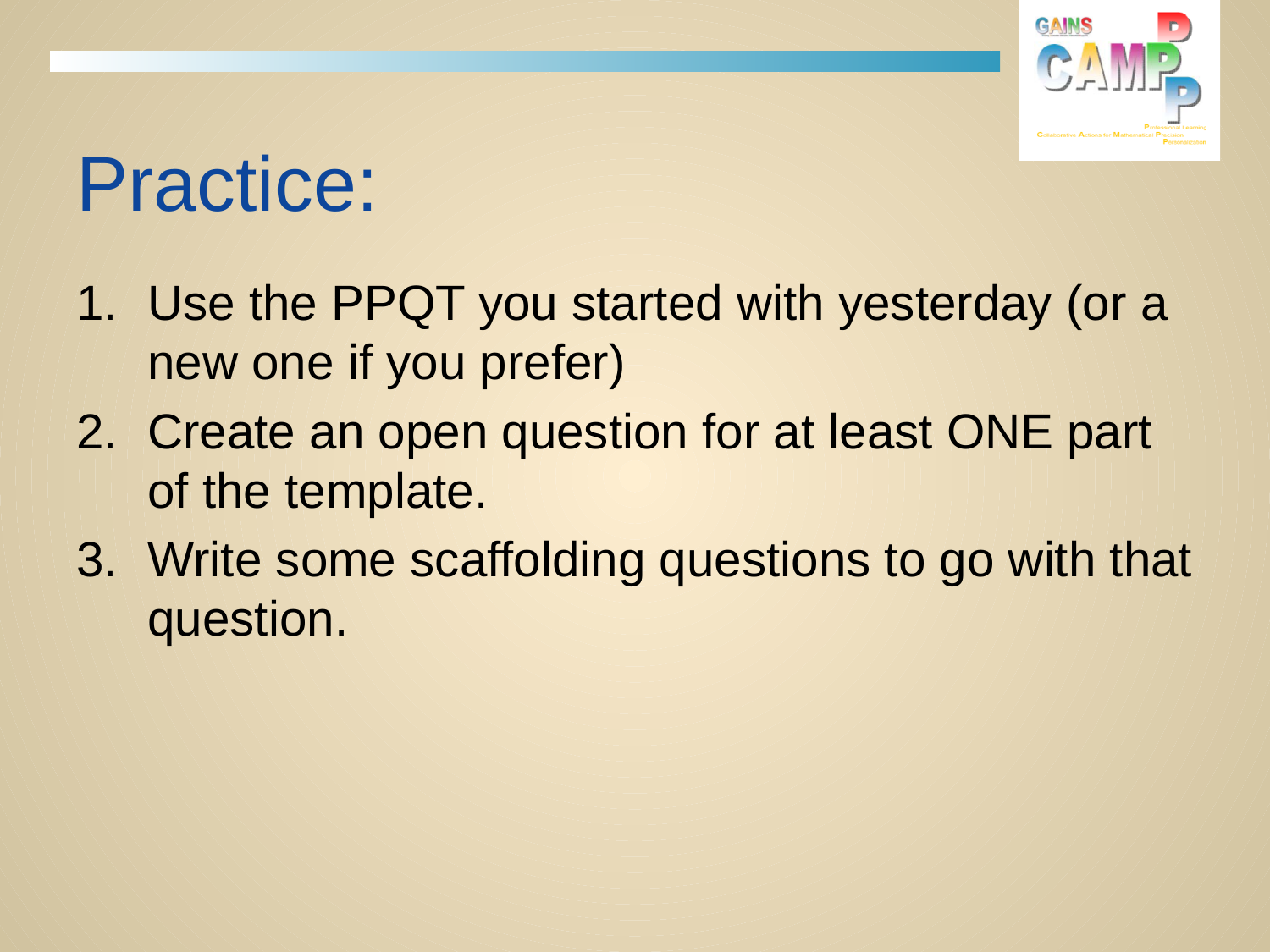

# Practice:
Use the PPQT you started with yesterday (or a new one if you prefer)
Create an open question for at least ONE part of the template.
Write some scaffolding questions to go with that question.